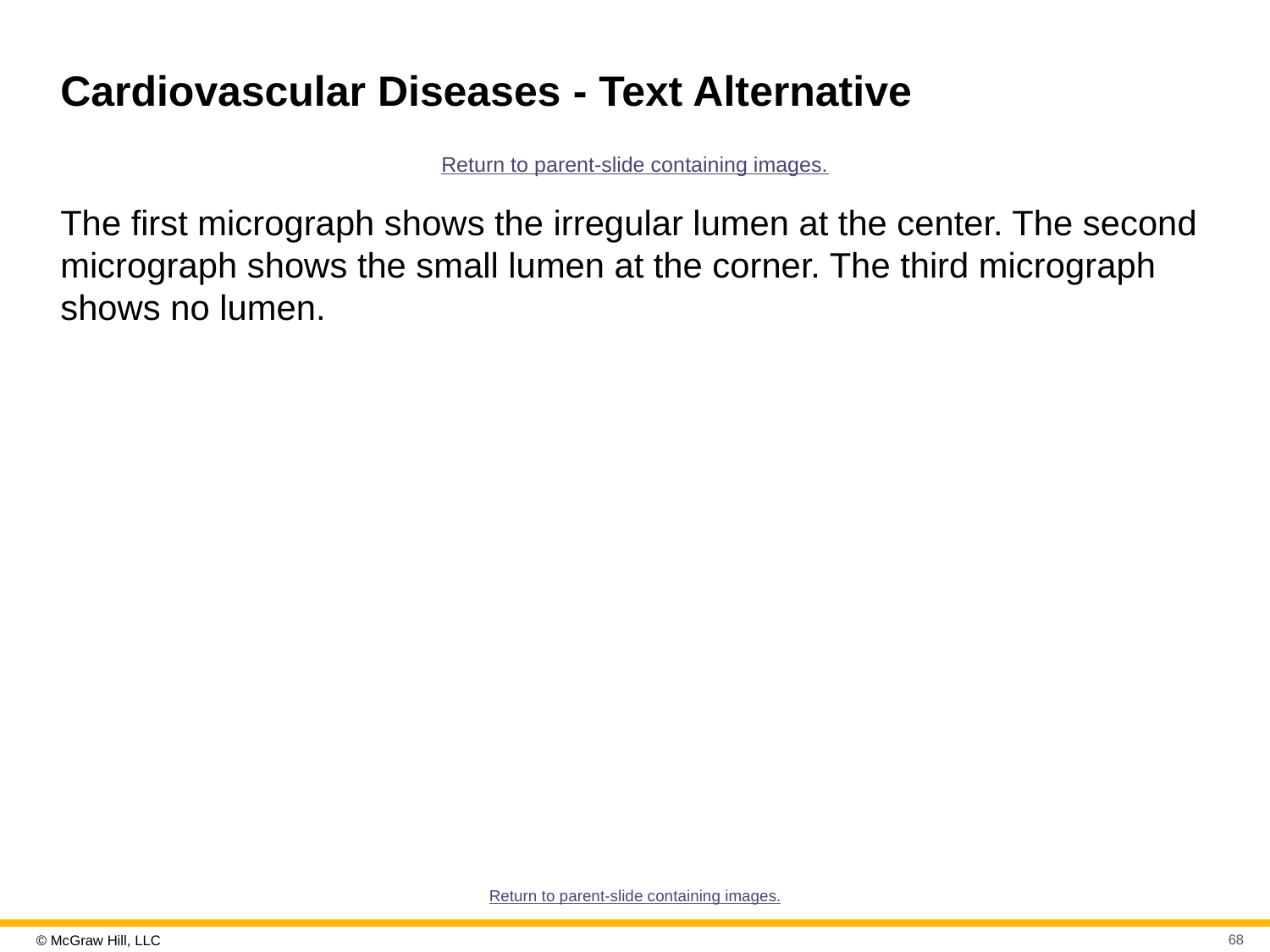

# Cardiovascular Diseases - Text Alternative
Return to parent-slide containing images.
The first micrograph shows the irregular lumen at the center. The second micrograph shows the small lumen at the corner. The third micrograph shows no lumen.
Return to parent-slide containing images.
68